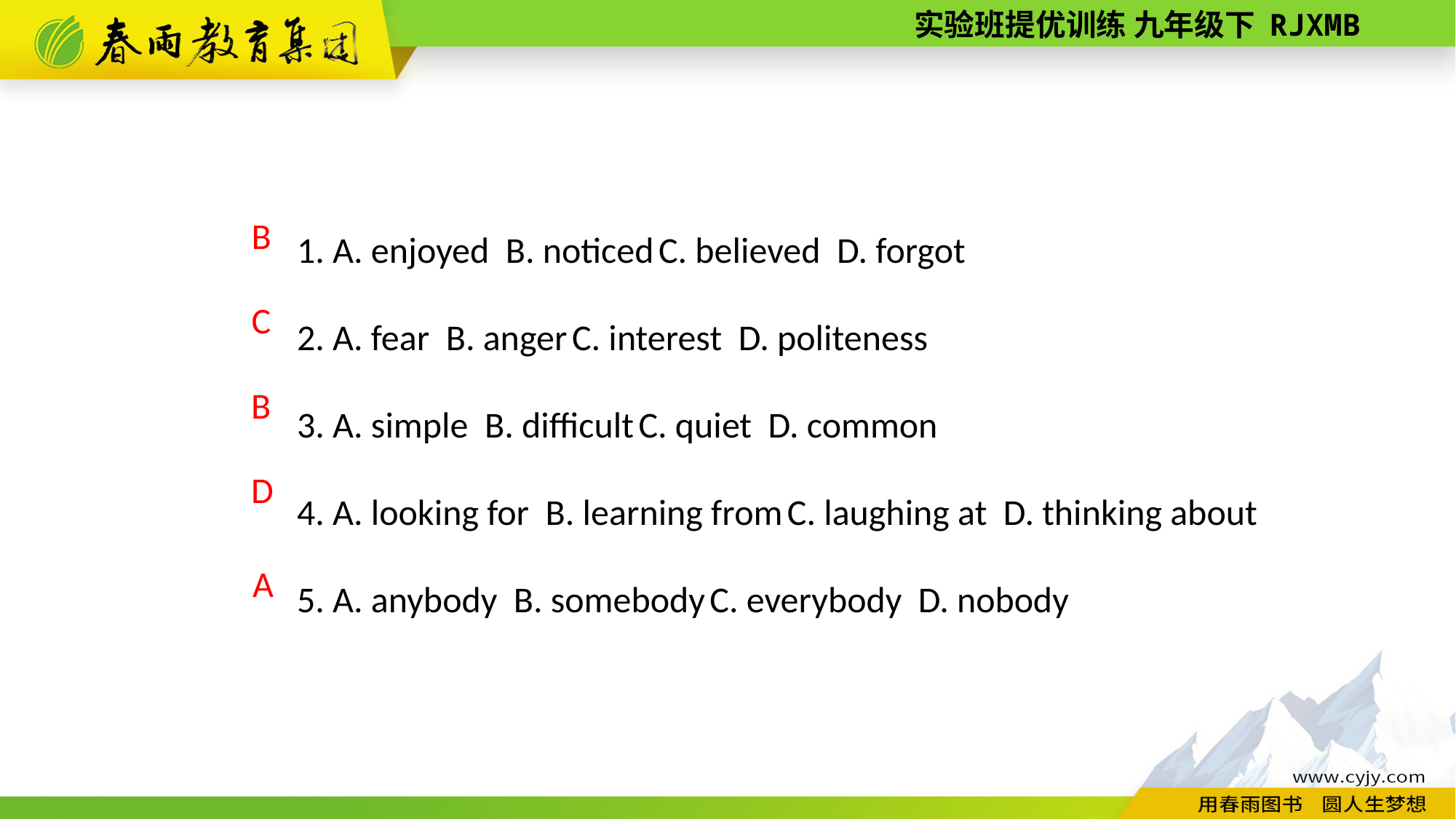

1. A. enjoyed  B. noticed C. believed  D. forgot
2. A. fear  B. anger C. interest  D. politeness
3. A. simple  B. difficult C. quiet  D. common
4. A. looking for  B. learning from C. laughing at  D. thinking about
5. A. anybody  B. somebody C. everybody  D. nobody
B
C
B
D
A